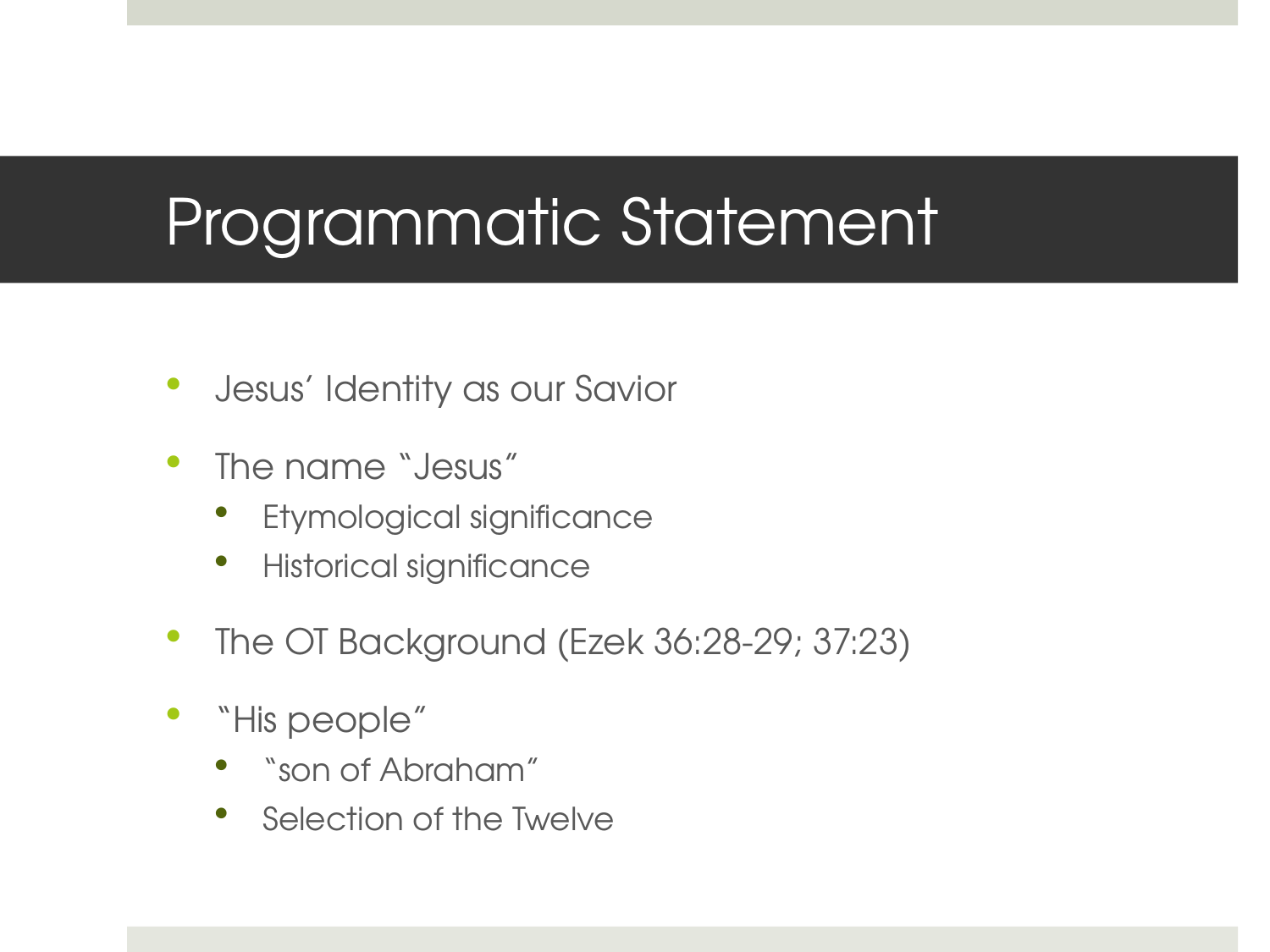

# Programmatic Statement
Jesus’ Identity as our Savior
The name “Jesus”
Etymological significance
Historical significance
The OT Background (Ezek 36:28-29; 37:23)
“His people”
“son of Abraham”
Selection of the Twelve